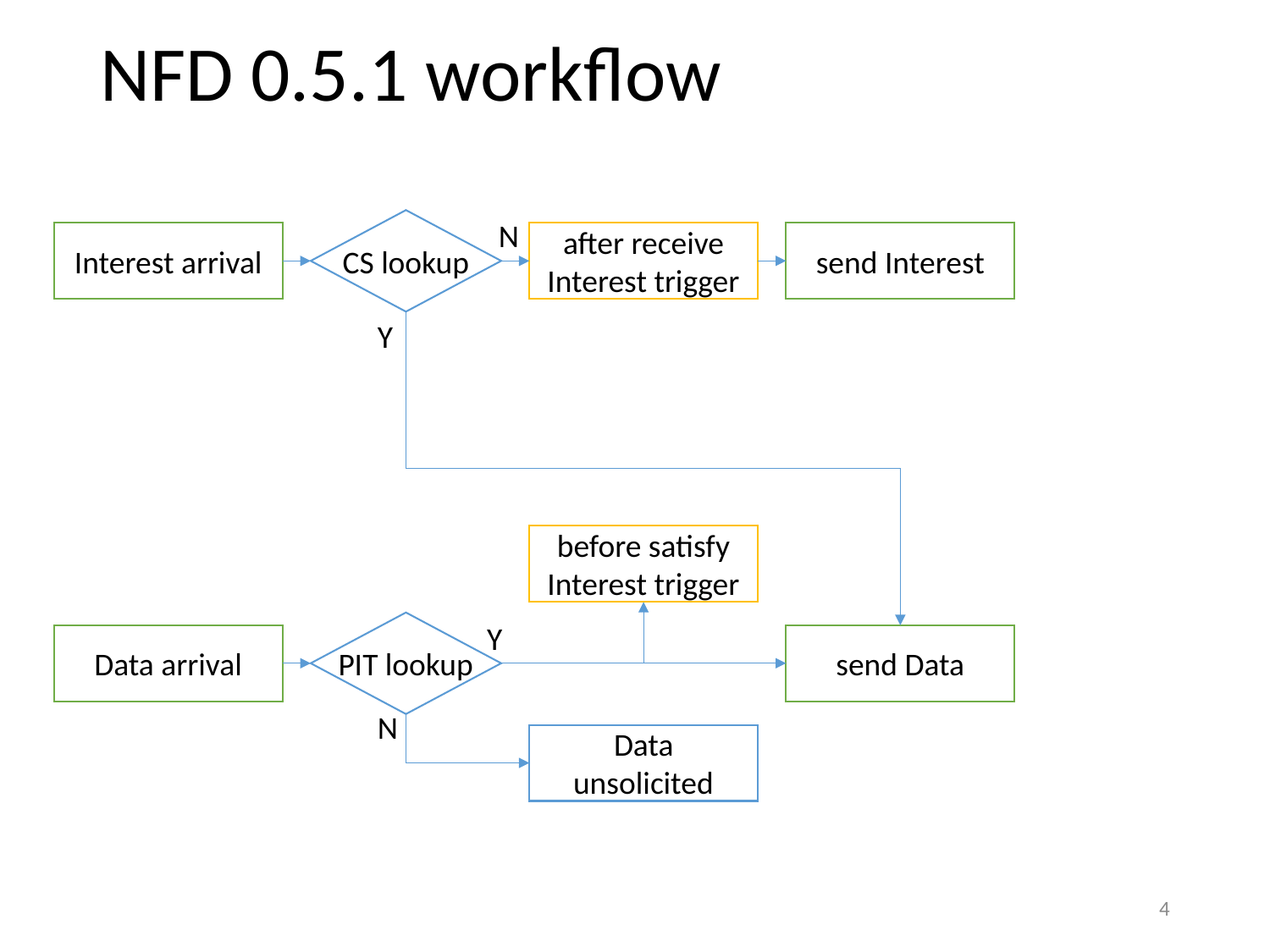

# NFD 0.5.1 workflow
N
CS lookup
Interest arrival
after receive Interest trigger
send Interest
Y
before satisfy Interest trigger
Y
PIT lookup
Data arrival
send Data
N
Data unsolicited
4